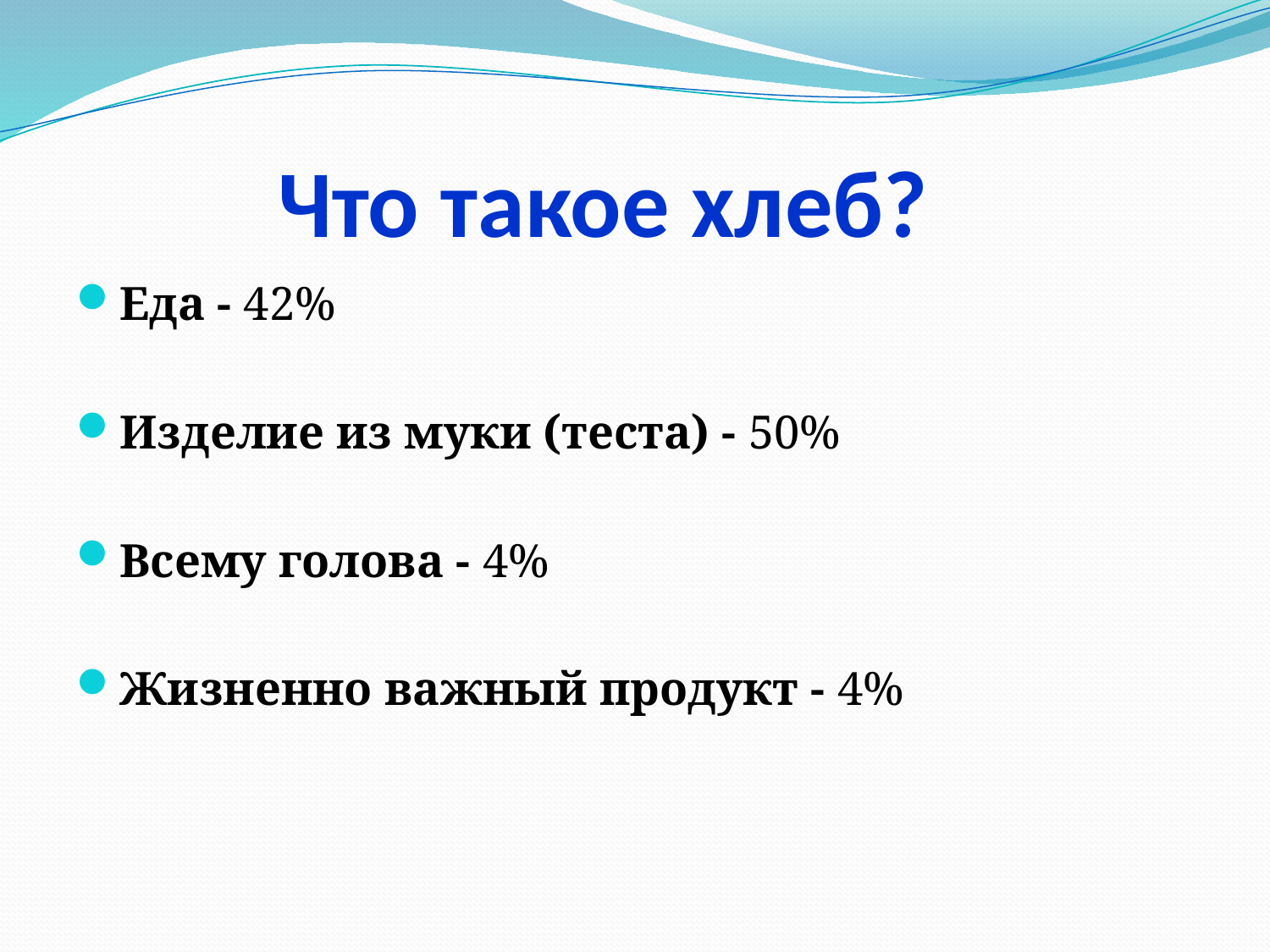

# Что такое хлеб?
Еда - 42%

Изделие из муки (теста) - 50%

Всему голова - 4%

Жизненно важный продукт - 4%